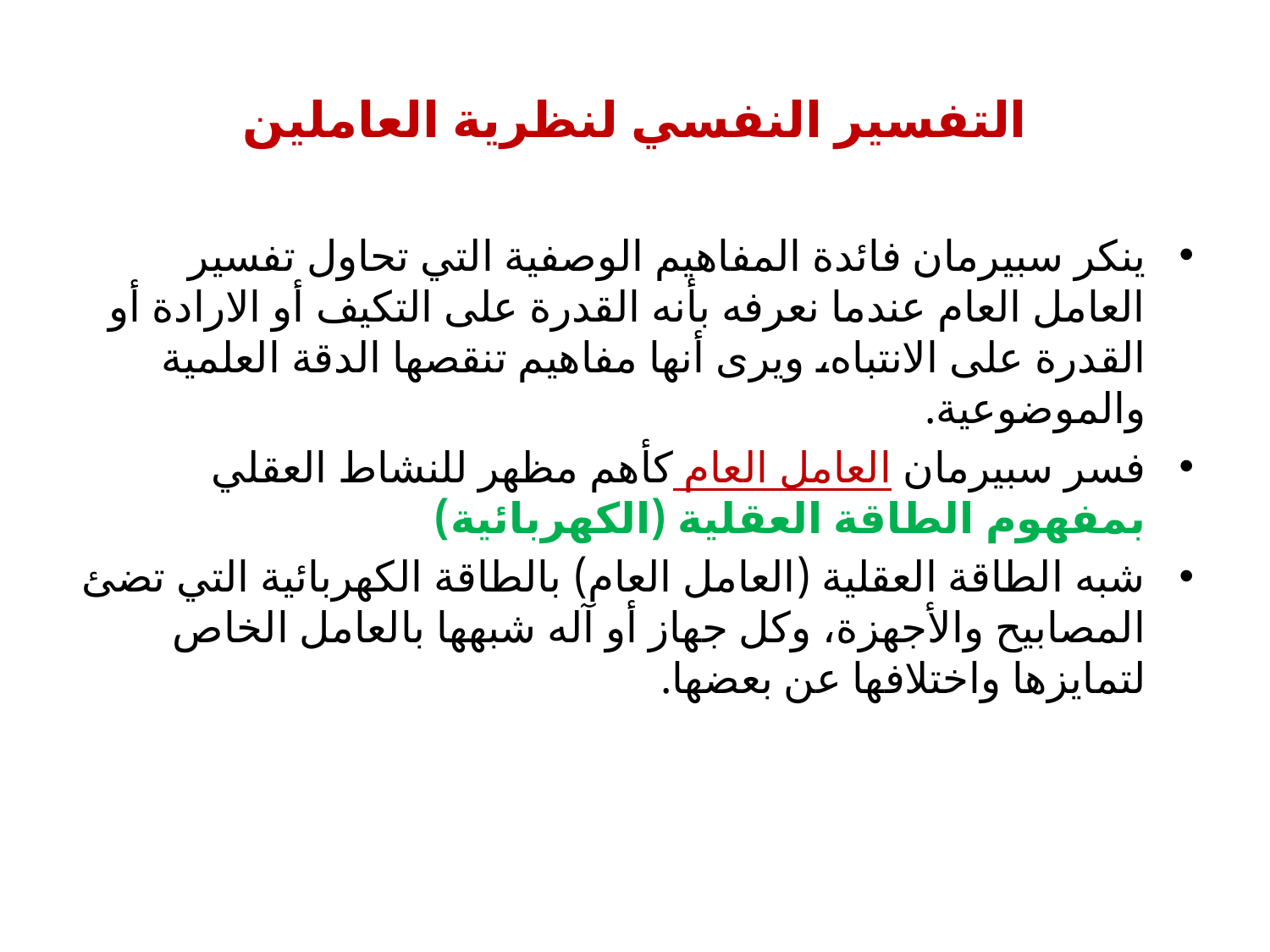

# التفسير النفسي لنظرية العاملين
ينكر سبيرمان فائدة المفاهيم الوصفية التي تحاول تفسير العامل العام عندما نعرفه بأنه القدرة على التكيف أو الارادة أو القدرة على الانتباه، ويرى أنها مفاهيم تنقصها الدقة العلمية والموضوعية.
فسر سبيرمان العامل العام كأهم مظهر للنشاط العقلي بمفهوم الطاقة العقلية (الكهربائية)
شبه الطاقة العقلية (العامل العام) بالطاقة الكهربائية التي تضئ المصابيح والأجهزة، وكل جهاز أو آله شبهها بالعامل الخاص لتمايزها واختلافها عن بعضها.